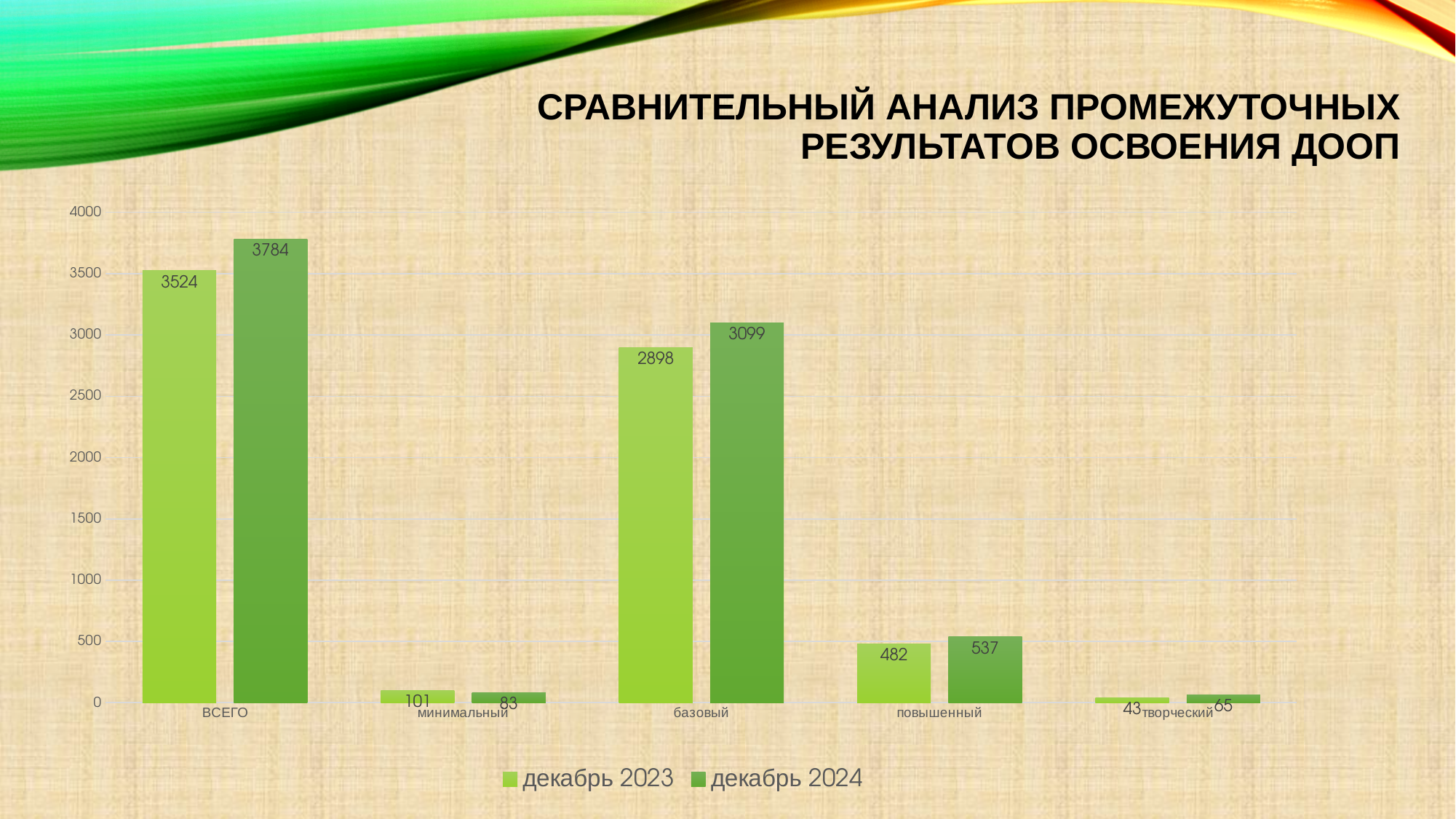

# Сравнительный анализ промежуточных результатов освоения ДООП

### Chart

| Category | декабрь 2023 | декабрь 2024 |
|---|---|---|
| ВСЕГО | 3524.0 | 3784.0 |
| минимальный | 101.0 | 83.0 |
| базовый | 2898.0 | 3099.0 |
| повышенный | 482.0 | 537.0 |
| творческий | 43.0 | 65.0 |